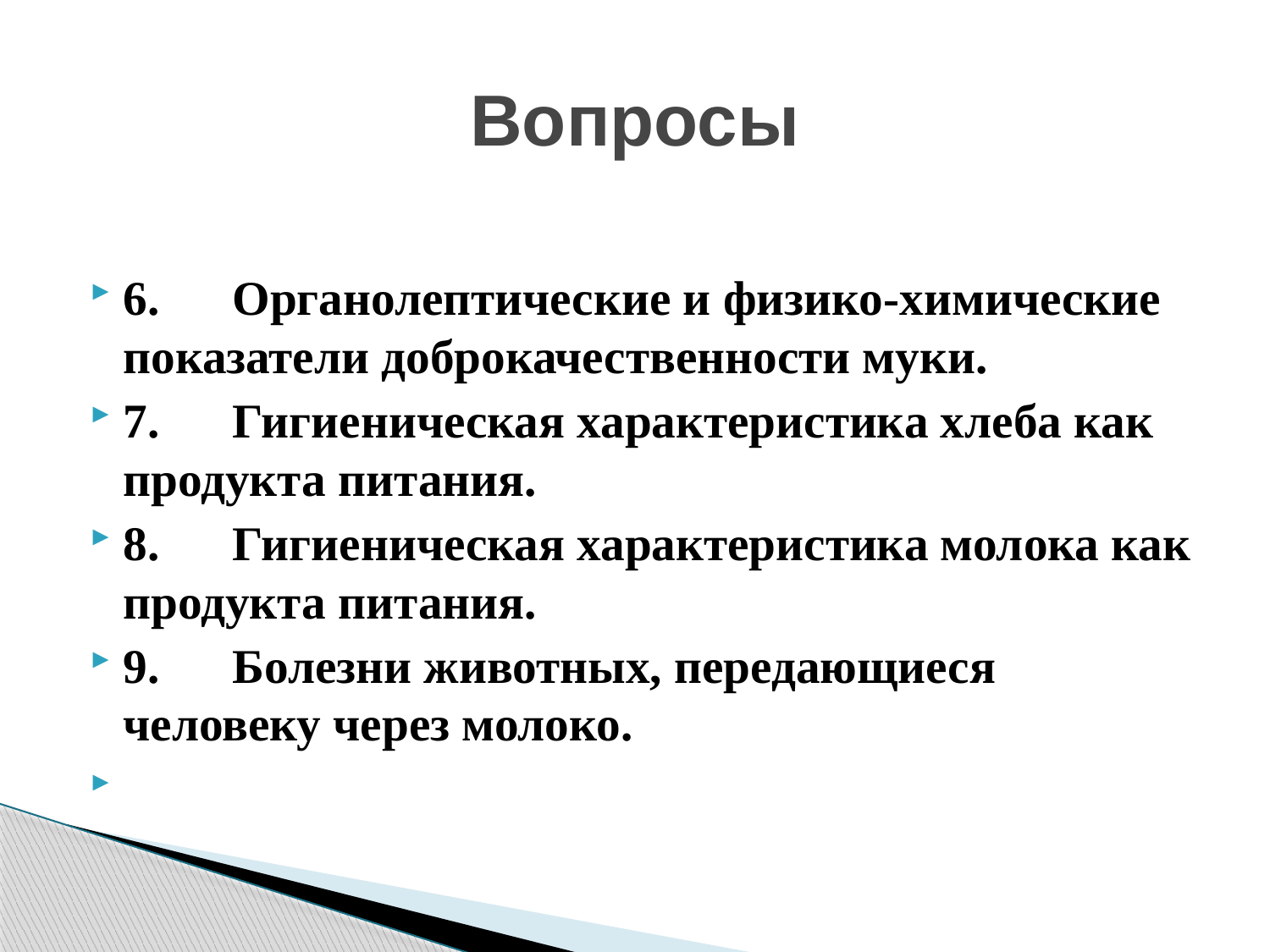

# Вопросы

6.	Органолептические и физико-химические показатели доброкачественности муки.
7.	Гигиеническая характеристика хлеба как продукта питания.
8.	Гигиеническая характеристика молока как продукта питания.
9.	Болезни животных, передающиеся человеку через молоко.